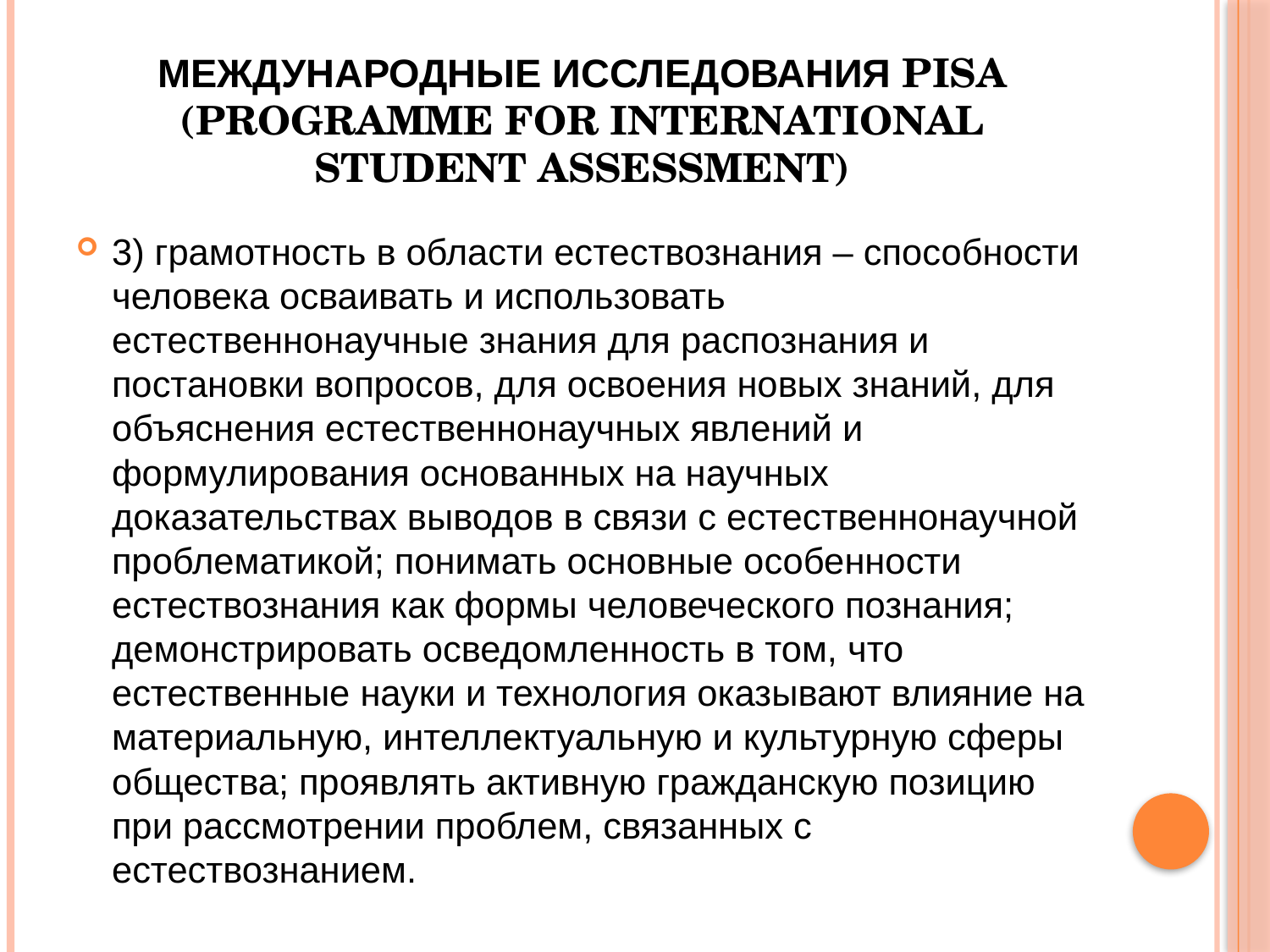

# Международные исследования PISA (Programme for International Student Assessment)
3) грамотность в области естествознания – способности человека осваивать и использовать естественнонаучные знания для распознания и постановки вопросов, для освоения новых знаний, для объяснения естественнонаучных явлений и формулирования основанных на научных доказательствах выводов в связи с естественнонаучной проблематикой; понимать основные особенности естествознания как формы человеческого познания; демонстрировать осведомленность в том, что естественные науки и технология оказывают влияние на материальную, интеллектуальную и культурную сферы общества; проявлять активную гражданскую позицию при рассмотрении проблем, связанных с естествознанием.